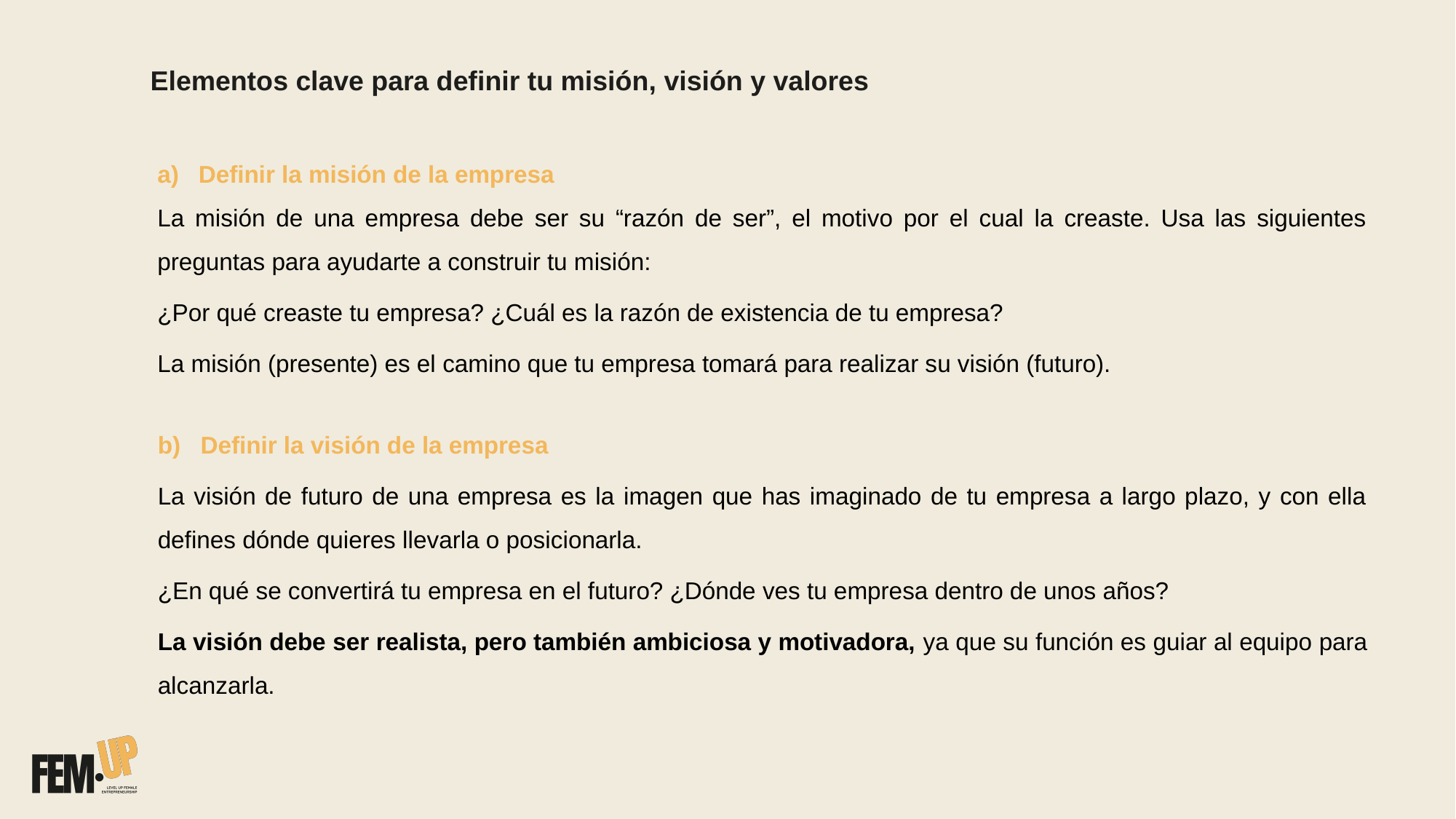

Elementos clave para definir tu misión, visión y valores
Definir la misión de la empresa
La misión de una empresa debe ser su “razón de ser”, el motivo por el cual la creaste. Usa las siguientes preguntas para ayudarte a construir tu misión:
¿Por qué creaste tu empresa? ¿Cuál es la razón de existencia de tu empresa?
La misión (presente) es el camino que tu empresa tomará para realizar su visión (futuro).
b)   Definir la visión de la empresa
La visión de futuro de una empresa es la imagen que has imaginado de tu empresa a largo plazo, y con ella defines dónde quieres llevarla o posicionarla.
¿En qué se convertirá tu empresa en el futuro? ¿Dónde ves tu empresa dentro de unos años?
La visión debe ser realista, pero también ambiciosa y motivadora, ya que su función es guiar al equipo para alcanzarla.